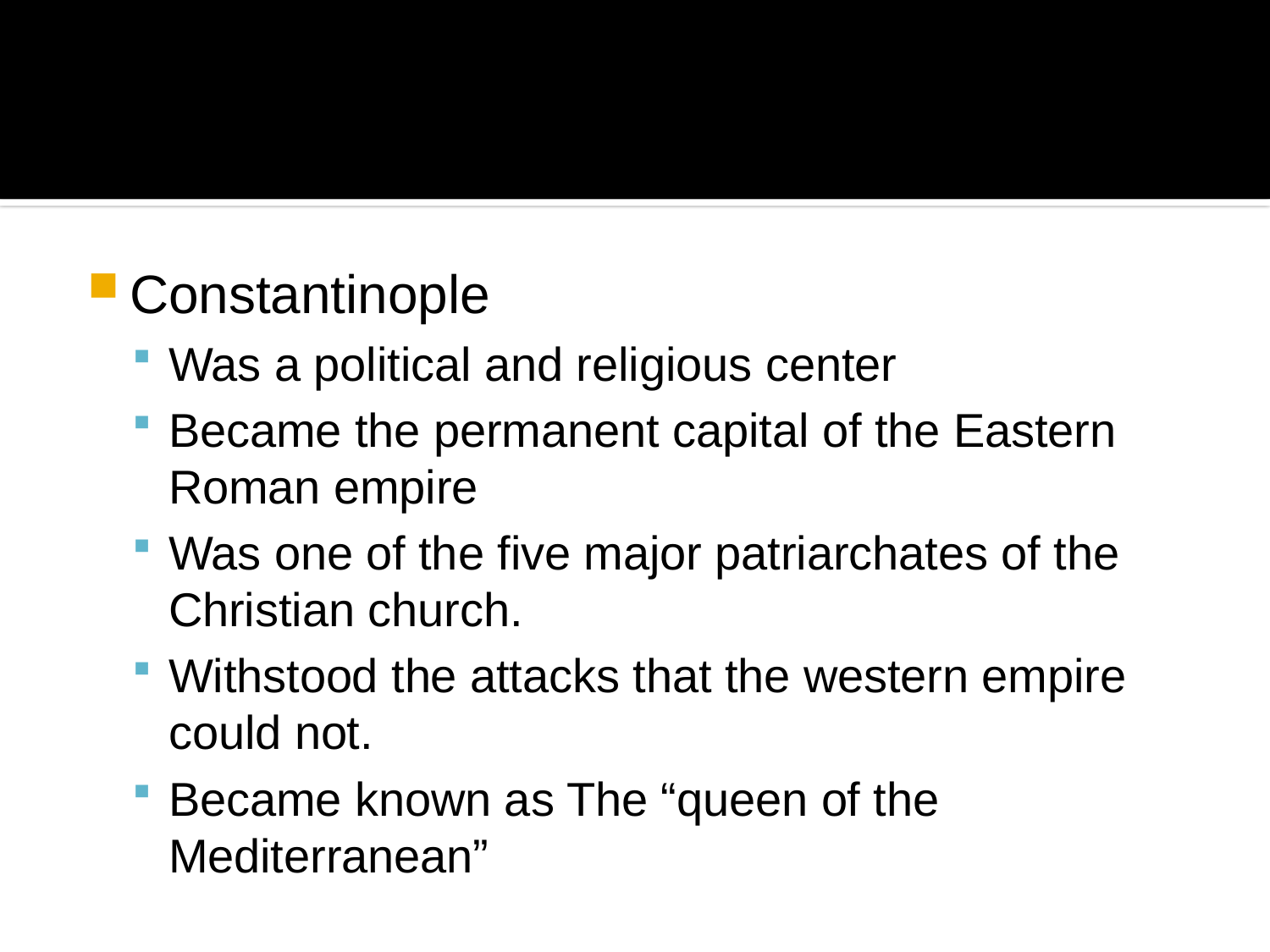

#
Constantinople
Was a political and religious center
Became the permanent capital of the Eastern Roman empire
Was one of the five major patriarchates of the Christian church.
Withstood the attacks that the western empire could not.
Became known as The “queen of the Mediterranean”